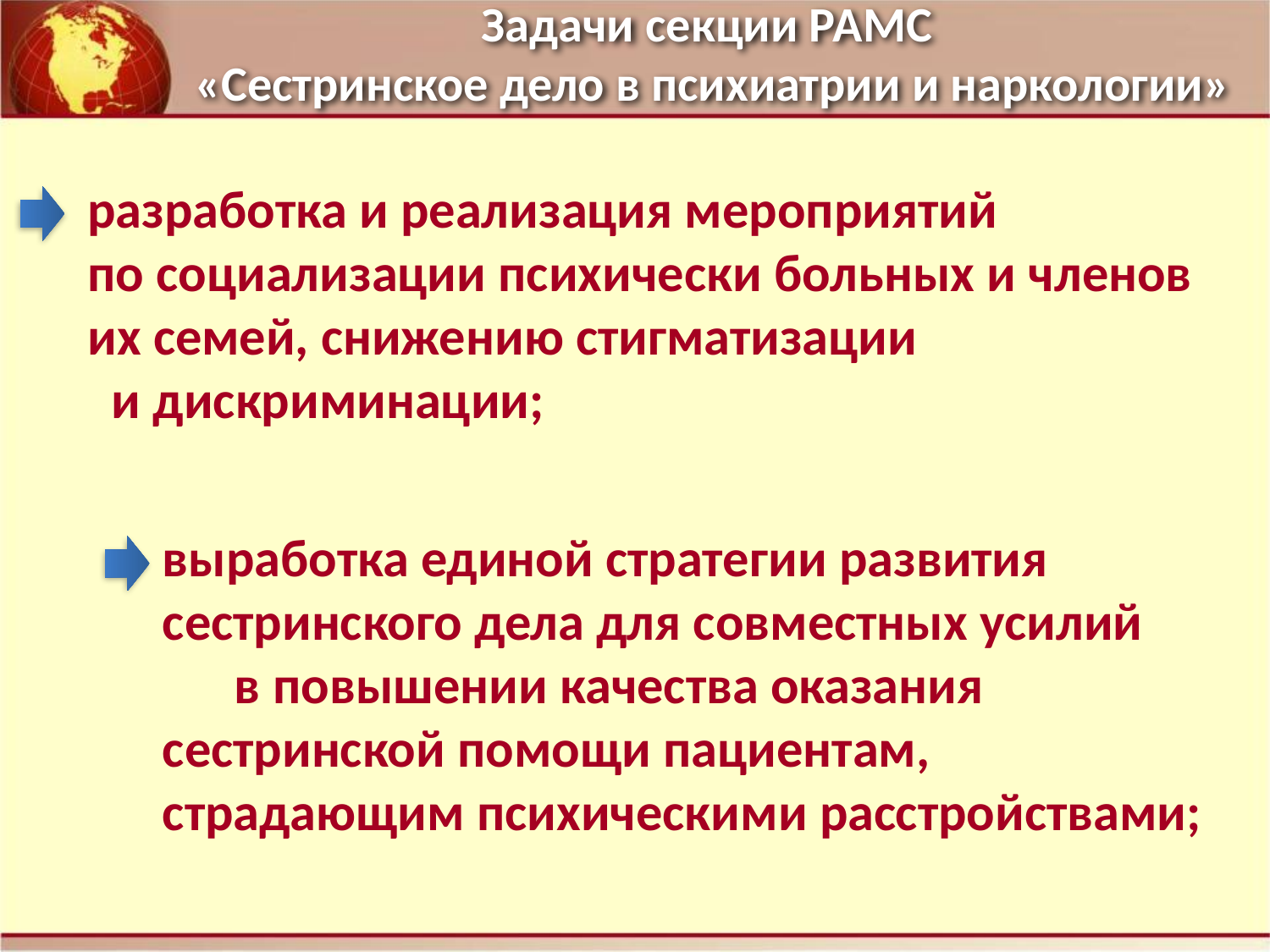

Задачи секции РАМС
«Сестринское дело в психиатрии и наркологии»
разработка и реализация мероприятий                    по социализации психически больных и членов их семей, снижению стигматизации                             и дискриминации;
выработка единой стратегии развития сестринского дела для совместных усилий               в повышении качества оказания сестринской помощи пациентам, страдающим психическими расстройствами;